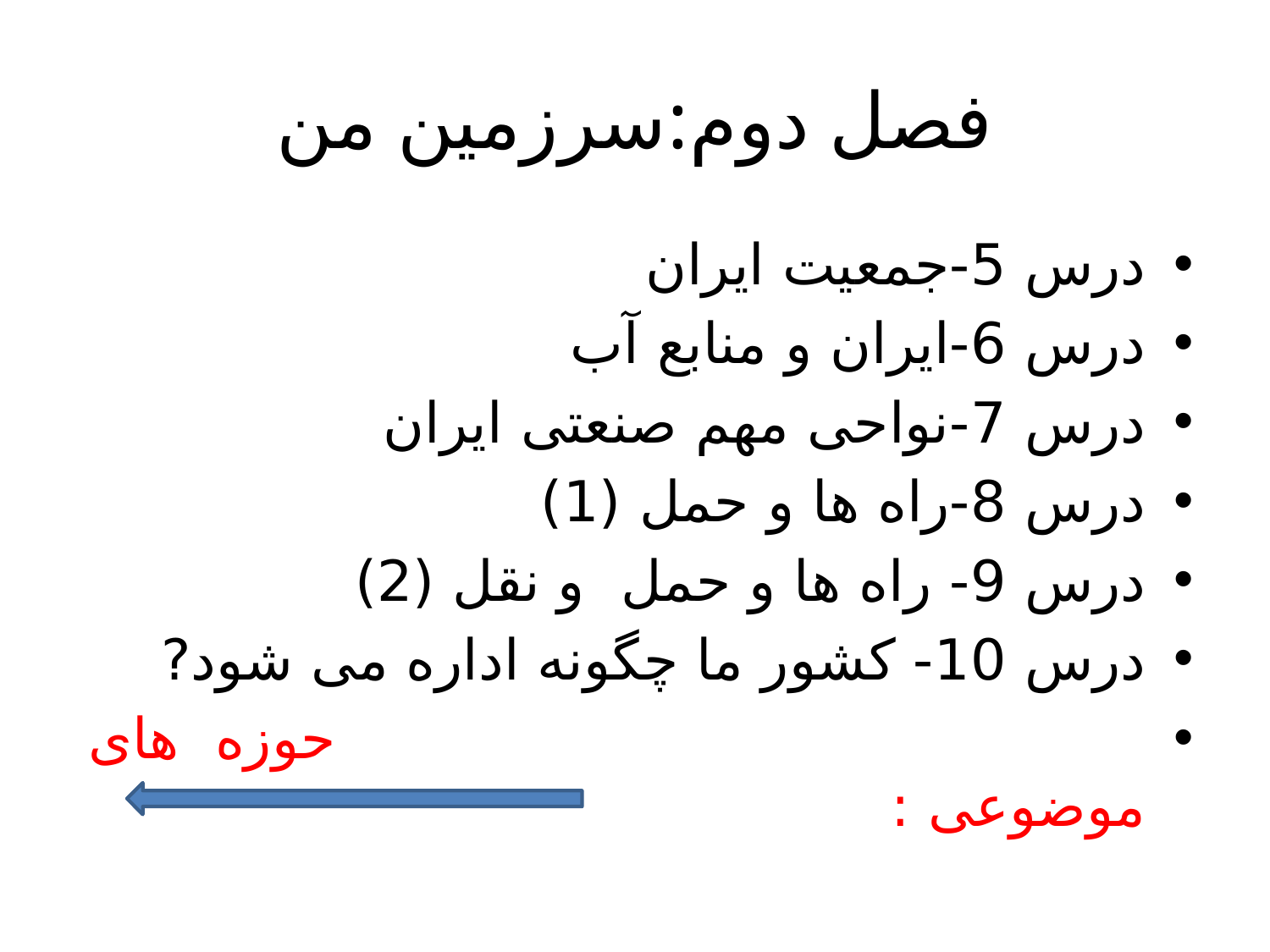

# فصل دوم:سرزمین من
درس 5-جمعیت ایران
درس 6-ایران و منابع آب
درس 7-نواحی مهم صنعتی ایران
درس 8-راه ها و حمل (1)
درس 9- راه ها و حمل  و نقل (2)
درس 10- کشور ما چگونه اداره می شود?
                                             حوزه  های موضوعی :